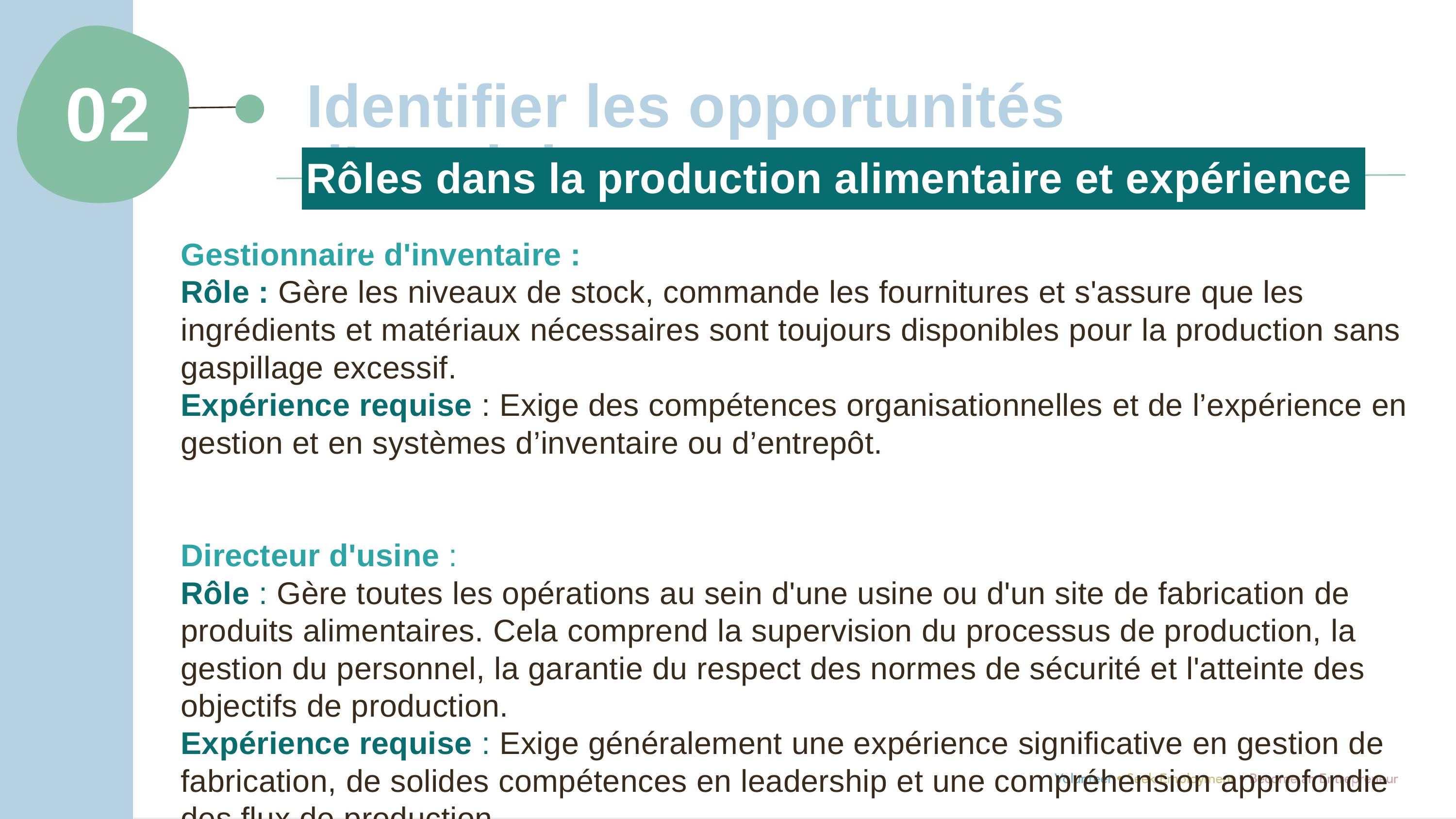

02
Identifier les opportunités d'emploi

Rôles dans la production alimentaire et expérience requise

Gestionnaire d'inventaire :
Rôle : Gère les niveaux de stock, commande les fournitures et s'assure que les ingrédients et matériaux nécessaires sont toujours disponibles pour la production sans gaspillage excessif.
Expérience requise : Exige des compétences organisationnelles et de l’expérience en gestion et en systèmes d’inventaire ou d’entrepôt.

Directeur d'usine :
Rôle : Gère toutes les opérations au sein d'une usine ou d'un site de fabrication de produits alimentaires. Cela comprend la supervision du processus de production, la gestion du personnel, la garantie du respect des normes de sécurité et l'atteinte des objectifs de production.
Expérience requise : Exige généralement une expérience significative en gestion de fabrication, de solides compétences en leadership et une compréhension approfondie des flux de production.